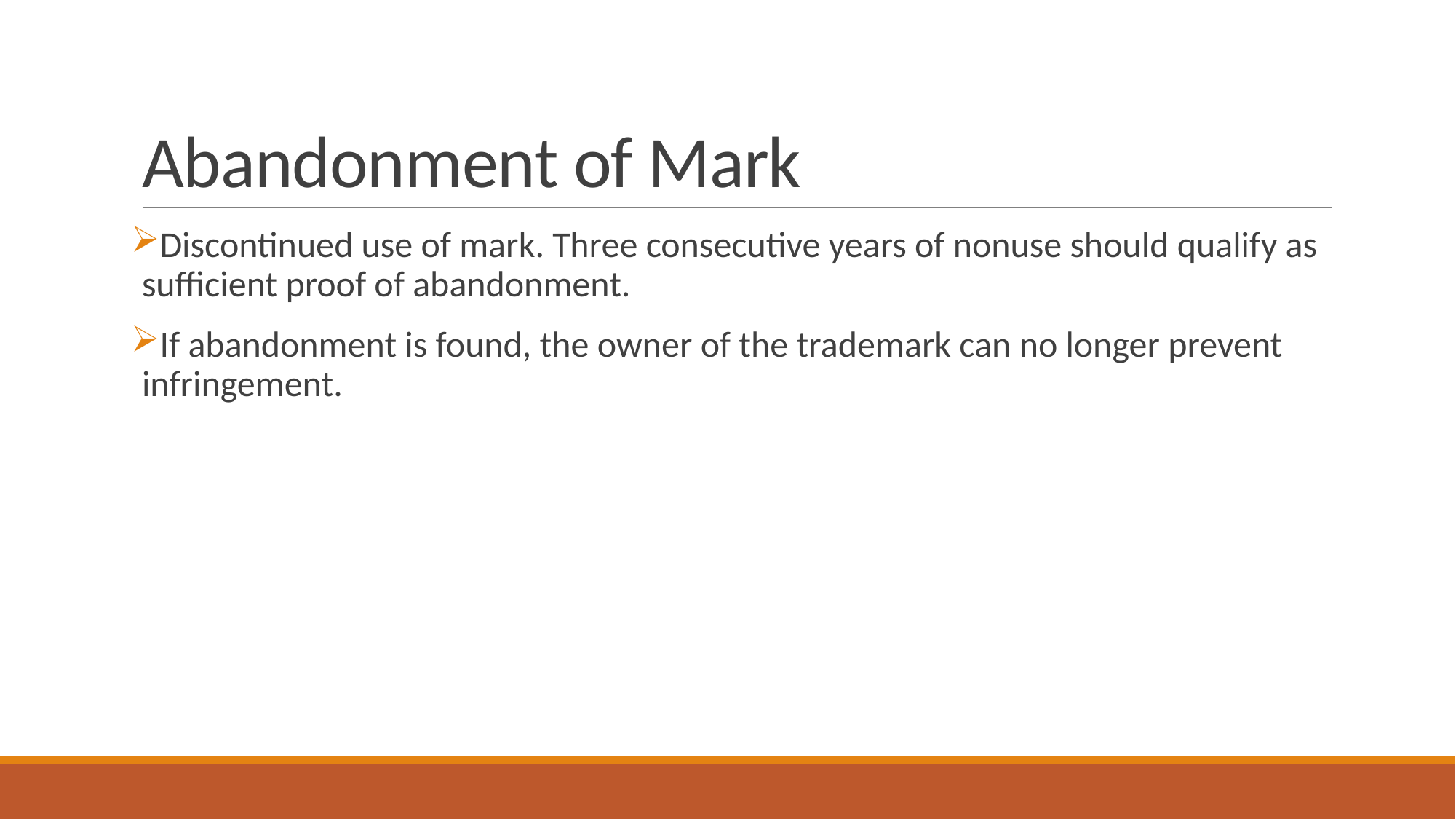

# Abandonment of Mark
Discontinued use of mark. Three consecutive years of nonuse should qualify as sufficient proof of abandonment.
If abandonment is found, the owner of the trademark can no longer prevent infringement.